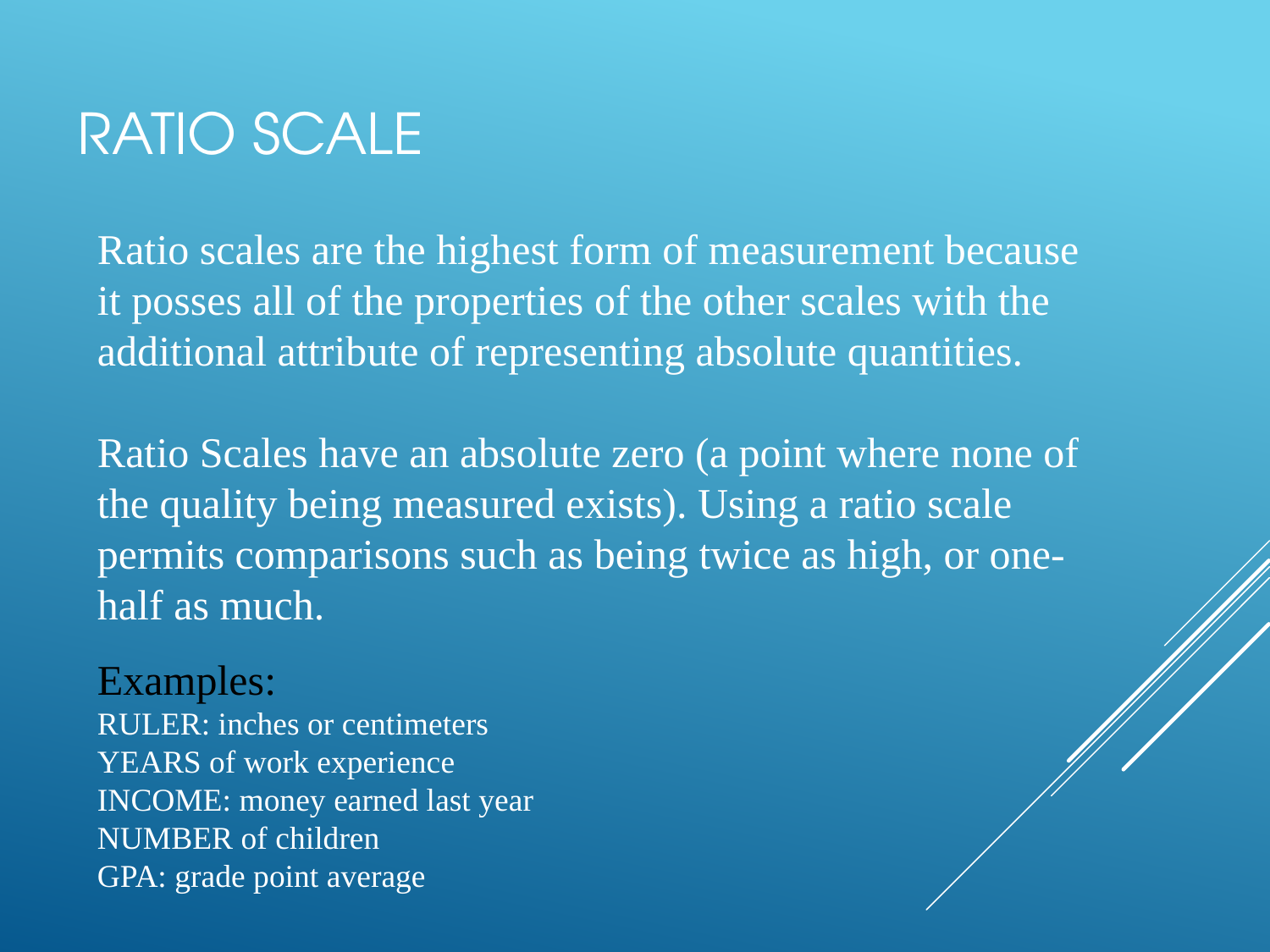

# Ratio Scale
Ratio scales are the highest form of measurement because it posses all of the properties of the other scales with the additional attribute of representing absolute quantities.

Ratio Scales have an absolute zero (a point where none of the quality being measured exists). Using a ratio scale permits comparisons such as being twice as high, or one-half as much.

Examples:
RULER: inches or centimeters
YEARS of work experience
INCOME: money earned last year
NUMBER of children
GPA: grade point average